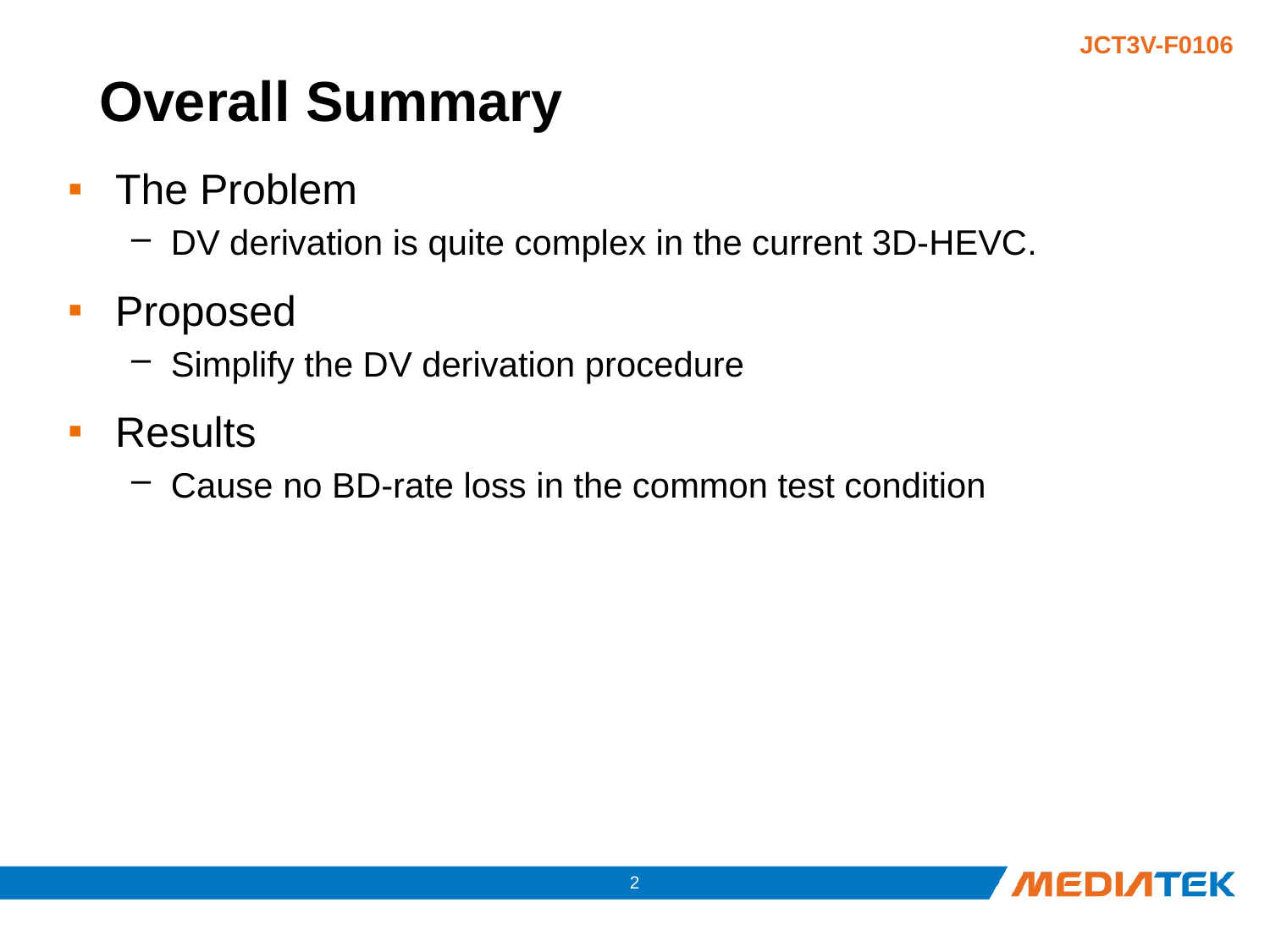

# Overall Summary
The Problem
DV derivation is quite complex in the current 3D-HEVC.
Proposed
Simplify the DV derivation procedure
Results
Cause no BD-rate loss in the common test condition
2